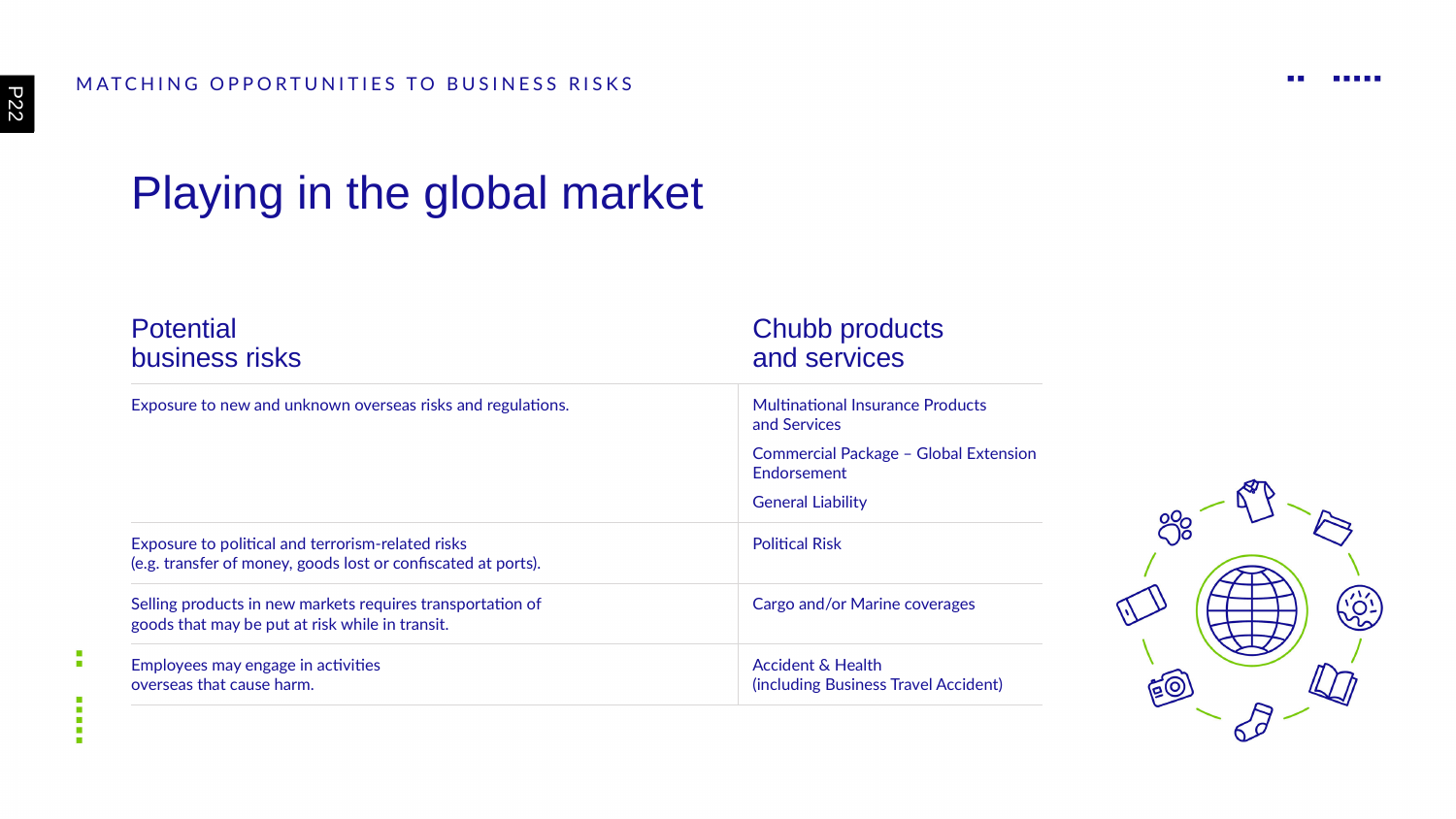

Matching opportunities to business risks
P22
Playing in the global market
| Potential business risks | Chubb products and services |
| --- | --- |
| Exposure to new and unknown overseas risks and regulations. | Multinational Insurance Products and Services Commercial Package – Global Extension Endorsement General Liability |
| Exposure to political and terrorism-related risks (e.g. transfer of money, goods lost or confiscated at ports). | Political Risk |
| Selling products in new markets requires transportation of goods that may be put at risk while in transit. | Cargo and/or Marine coverages |
| Employees may engage in activities overseas that cause harm. | Accident & Health (including Business Travel Accident) |